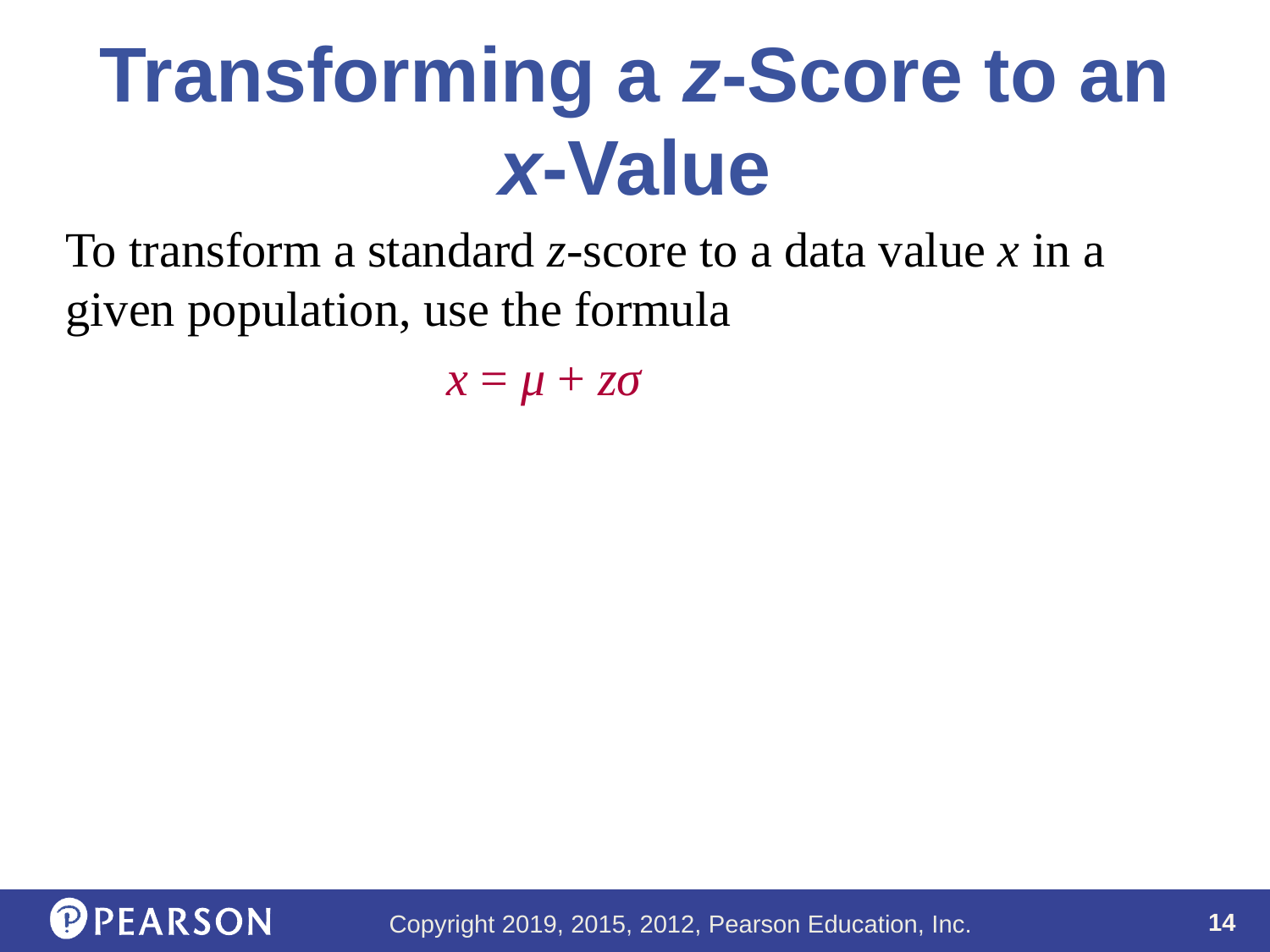

# Transforming a z-Score to an x-Value
To transform a standard z-score to a data value x in a given population, use the formula
			x = μ + zσ